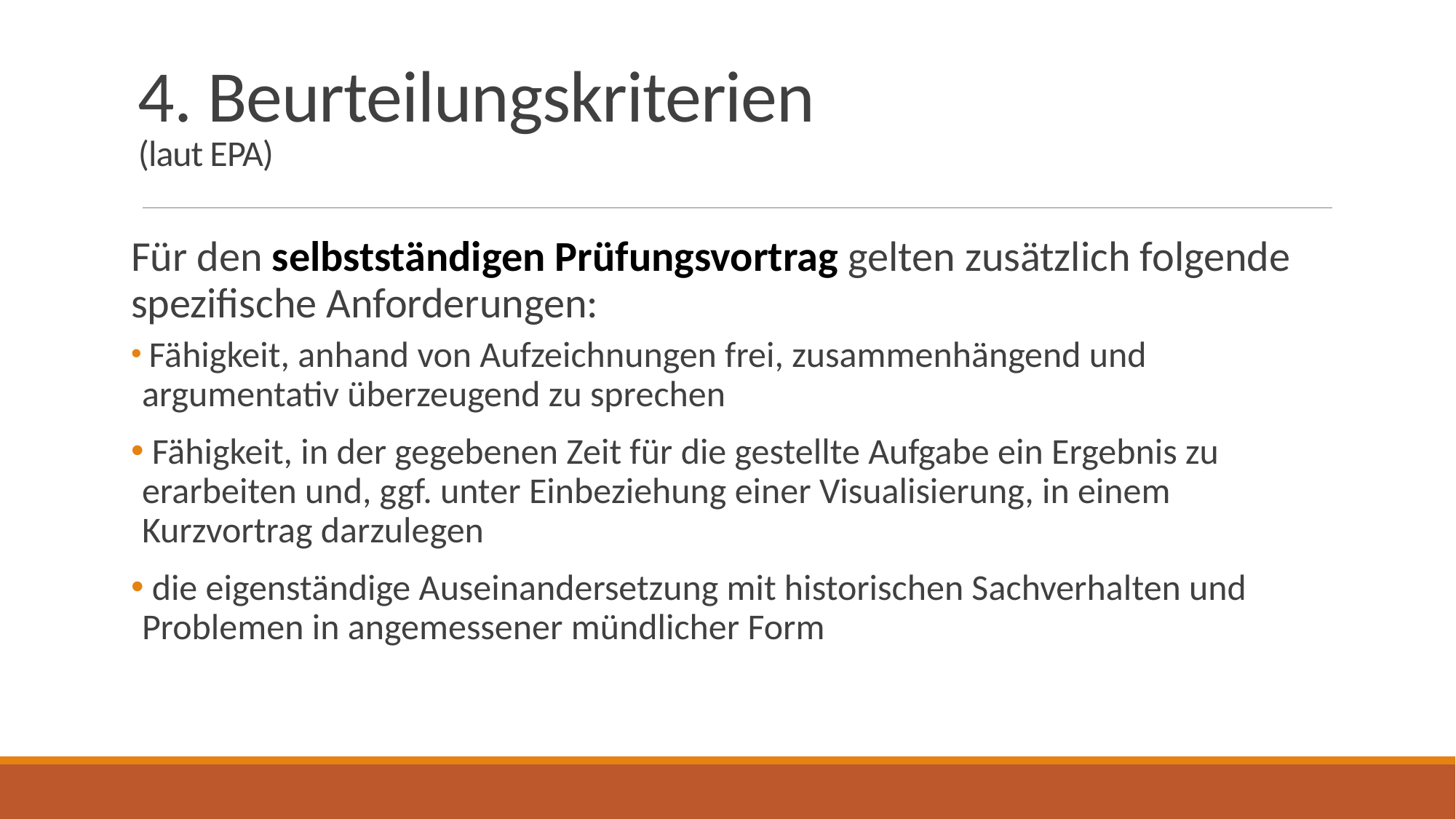

# 4. Beurteilungskriterien (laut EPA)
Für den selbstständigen Prüfungsvortrag gelten zusätzlich folgende spezifische Anforderungen:
 Fähigkeit, anhand von Aufzeichnungen frei, zusammenhängend und argumentativ überzeugend zu sprechen
 Fähigkeit, in der gegebenen Zeit für die gestellte Aufgabe ein Ergebnis zu erarbeiten und, ggf. unter Einbeziehung einer Visualisierung, in einem Kurzvortrag darzulegen
 die eigenständige Auseinandersetzung mit historischen Sachverhalten und Problemen in angemessener mündlicher Form